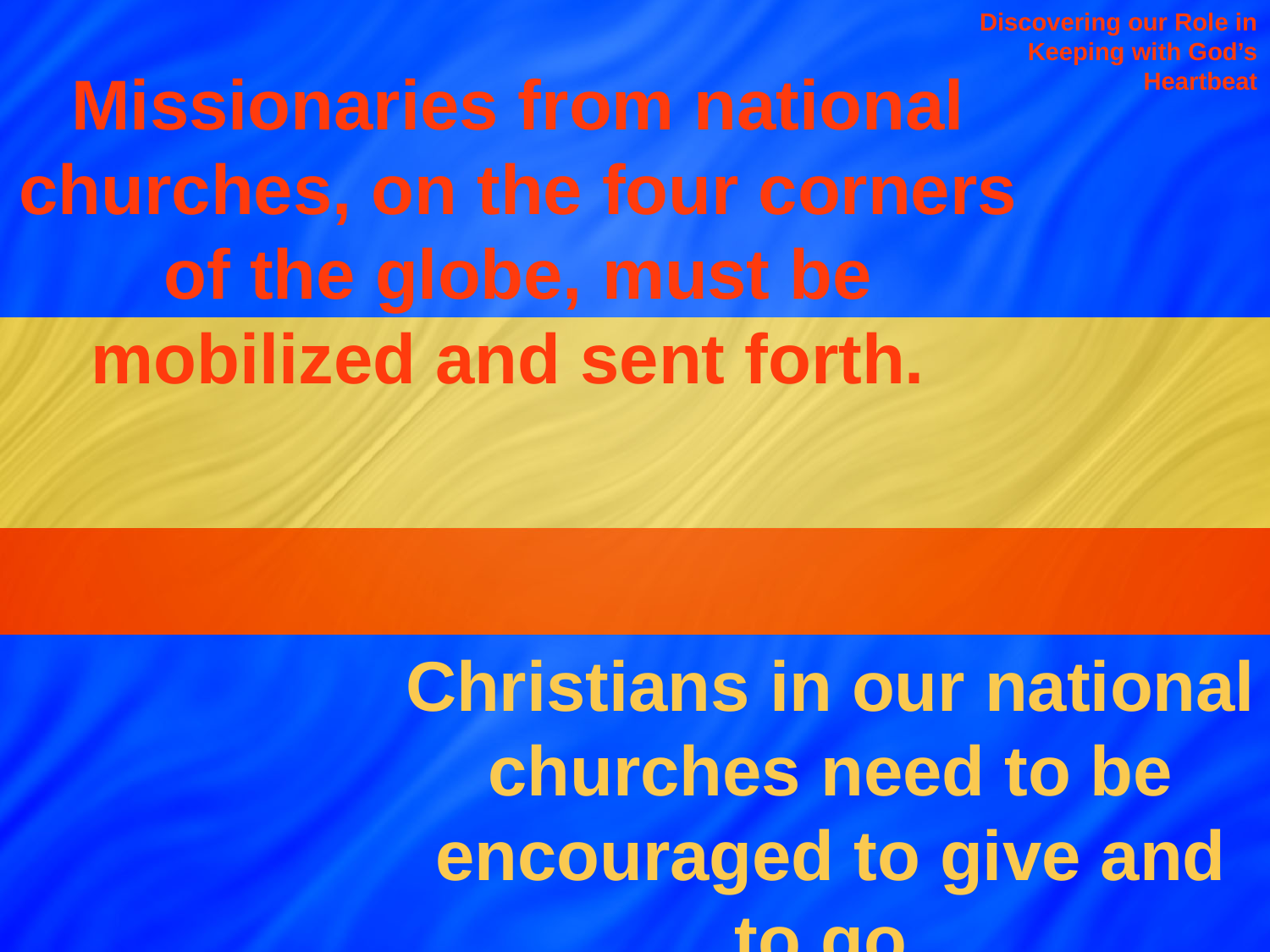

Discovering our Role in Keeping with God’s Heartbeat
Missionaries from national churches, on the four corners of the globe, must be mobilized and sent forth.
Christians in our national churches need to be encouraged to give and to go.